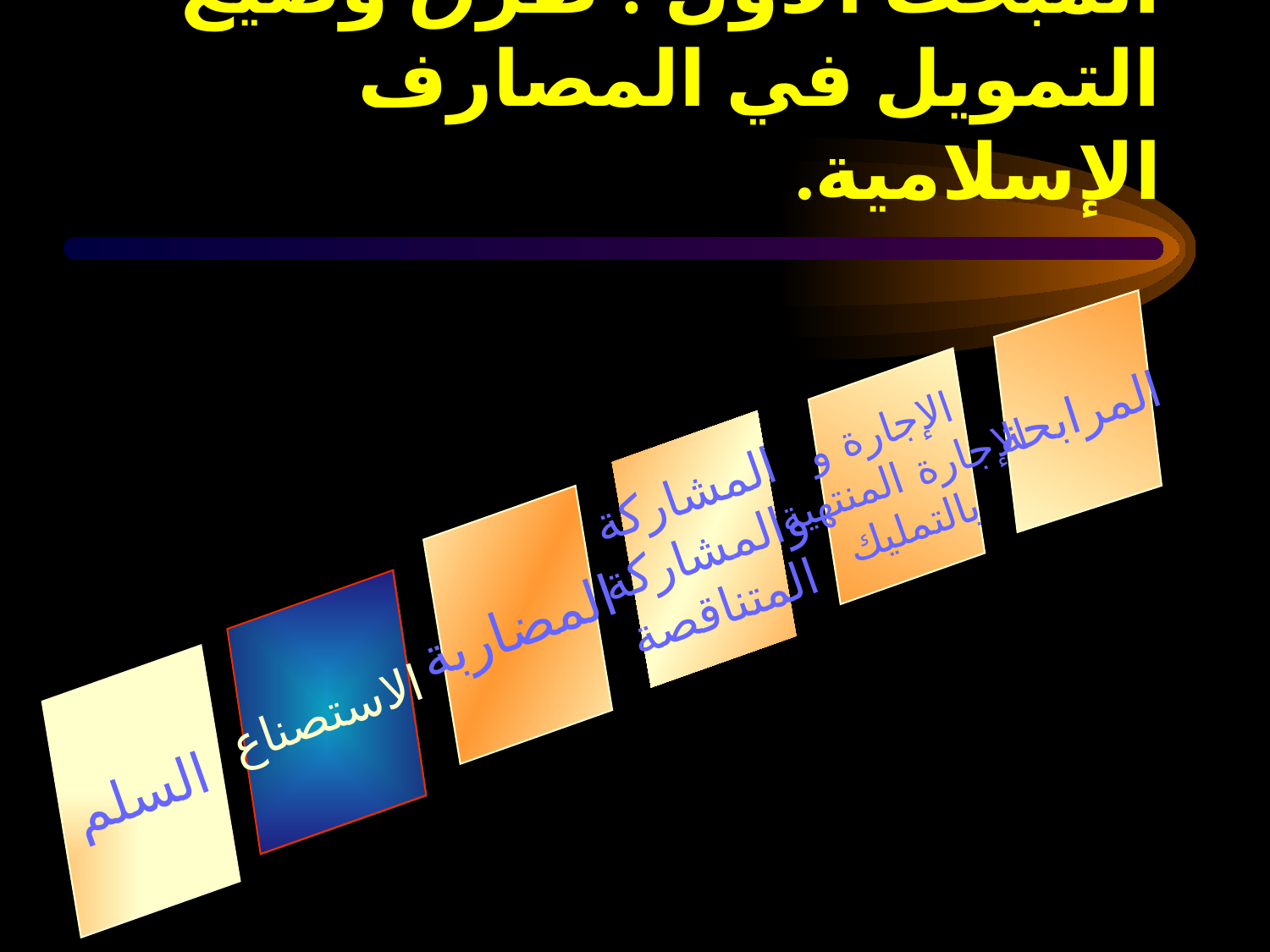

# المبحث الأول : طرق وصيغ التمويل في المصارف الإسلامية.

المرابحة
الإجارة و
الإجارة المنتهية
بالتمليك
المشاركة
والمشاركة
المتناقصة
المضاربة
الاستصناع
السلم